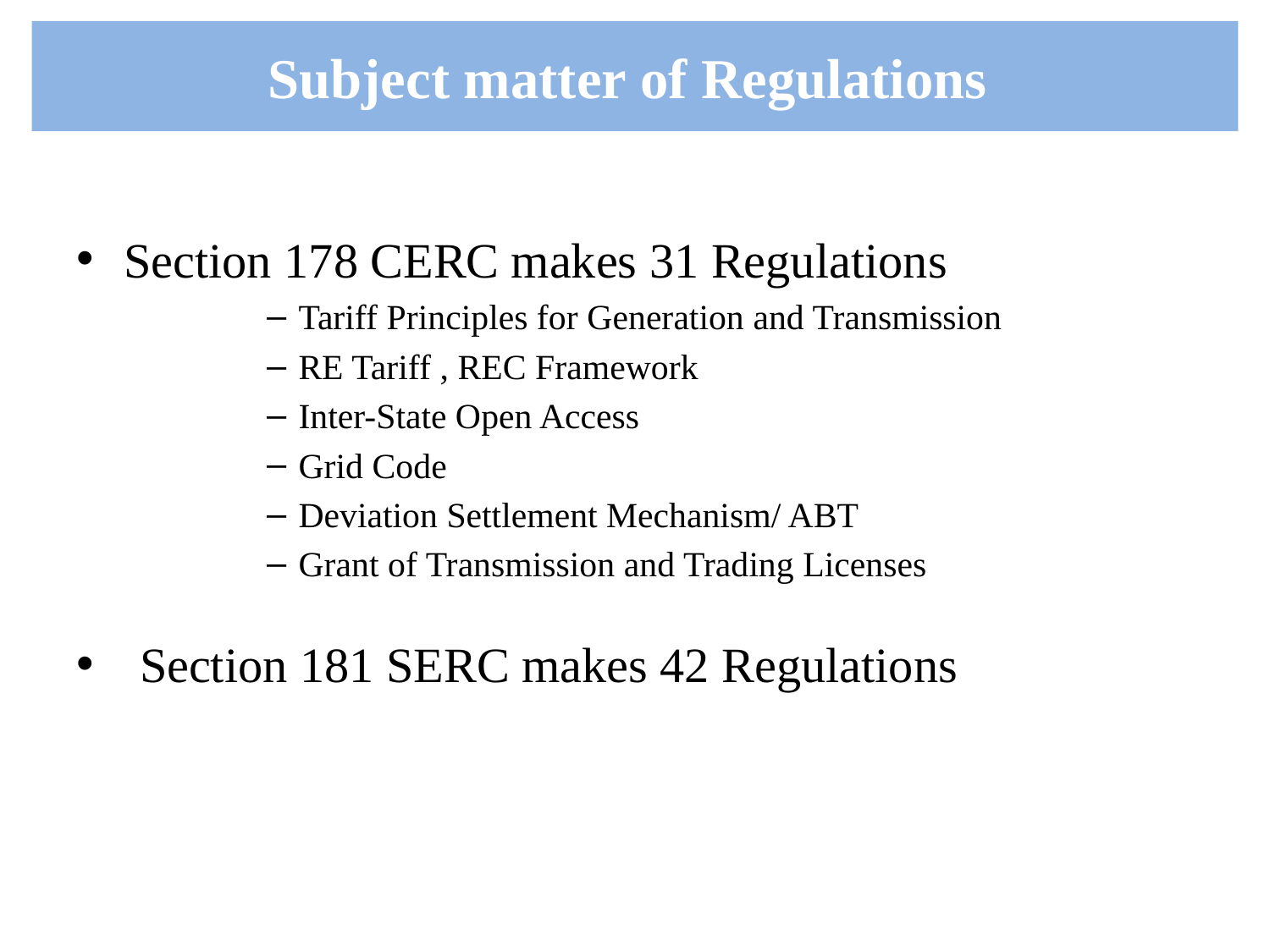

# Subject matter of Regulations
Section 178 CERC makes 31 Regulations
Tariff Principles for Generation and Transmission
RE Tariff , REC Framework
Inter-State Open Access
Grid Code
Deviation Settlement Mechanism/ ABT
Grant of Transmission and Trading Licenses

Section 181 SERC makes 42 Regulations